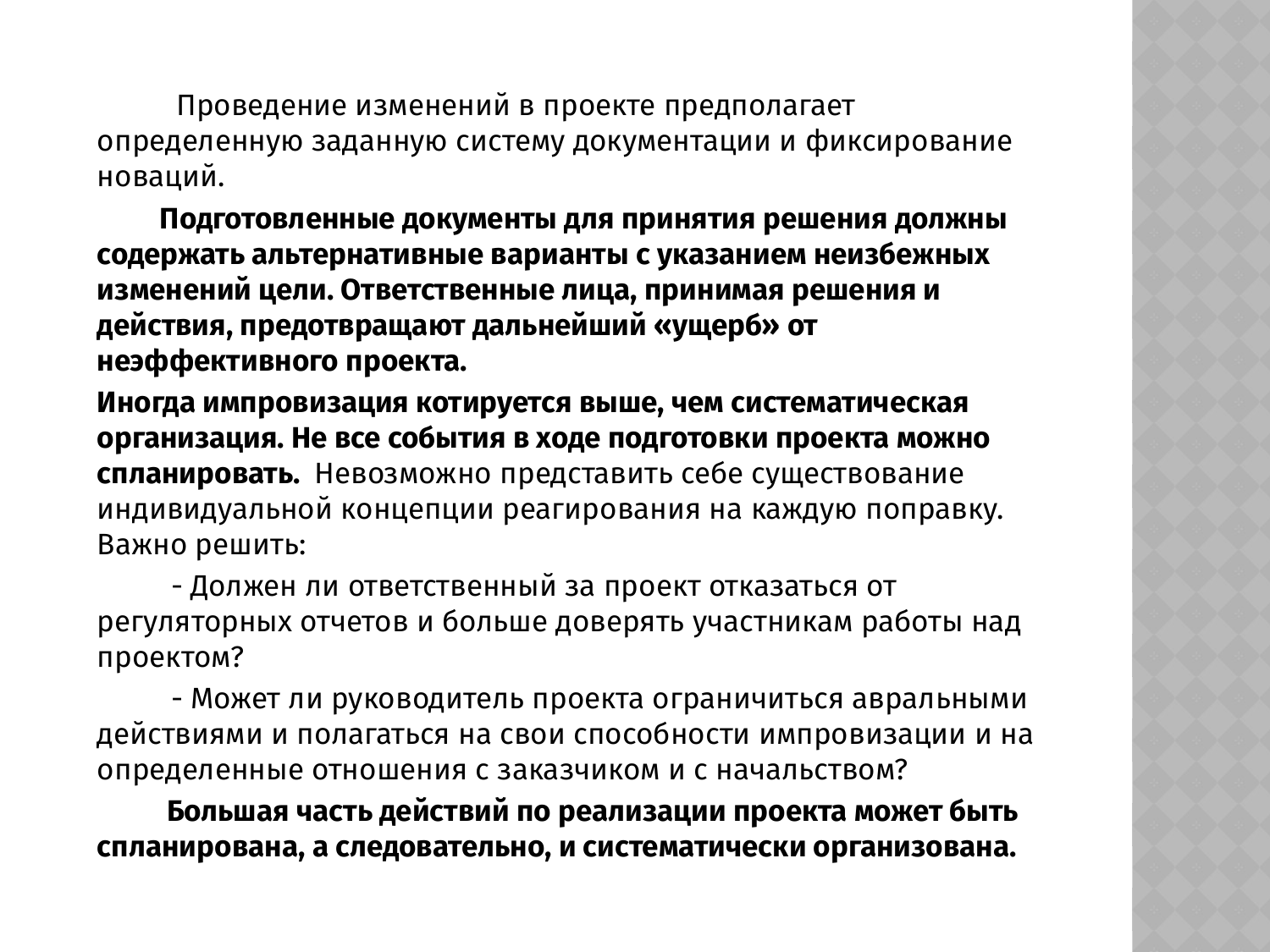

Проведение изменений в проекте предполагает определенную заданную систему документации и фиксирование новаций.
              Подготовленные документы для принятия решения должны содержать альтернативные варианты с указанием неизбежных изменений цели. Ответственные лица, принимая решения и действия, предотвращают дальнейший «ущерб» от неэффективного проекта.
     	Иногда импровизация котируется выше, чем систематическая организация. Не все события в ходе подготовки проекта можно спланировать.  Невозможно представить себе существование индивидуальной концепции реагирования на каждую поправку. Важно решить:
     	- Должен ли ответственный за проект отказаться от регуляторных отчетов и больше доверять участникам работы над проектом?
     	- Может ли руководитель проекта ограничиться авральными действиями и полагаться на свои способности импровизации и на определенные отношения с заказчиком и с начальством?
               Большая часть действий по реализации проекта может быть спланирована, а следовательно, и систематически организована.

#